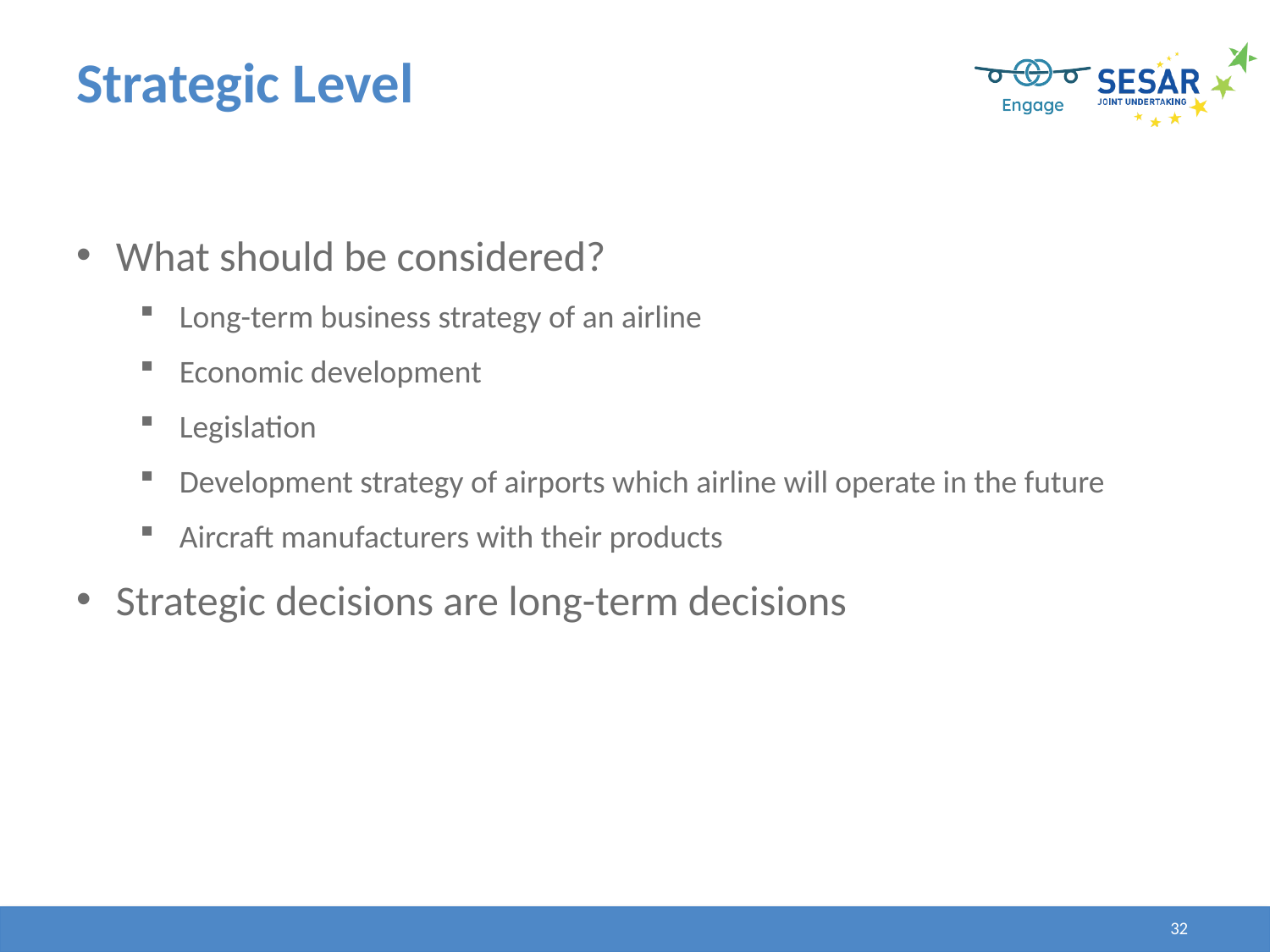

# Strategic Level
What should be considered?
Long-term business strategy of an airline
Economic development
Legislation
Development strategy of airports which airline will operate in the future
Aircraft manufacturers with their products
Strategic decisions are long-term decisions
32